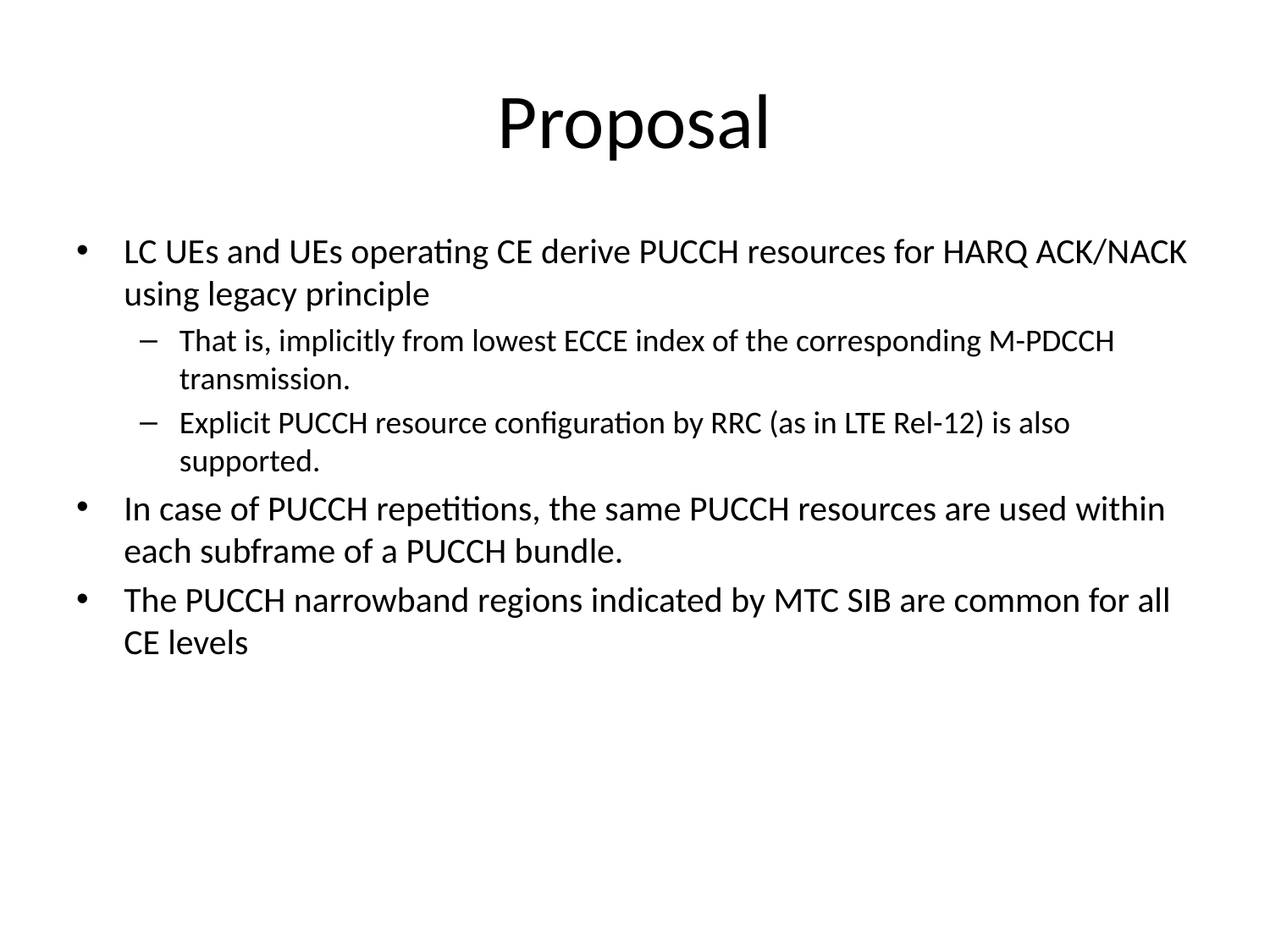

# Proposal
LC UEs and UEs operating CE derive PUCCH resources for HARQ ACK/NACK using legacy principle
That is, implicitly from lowest ECCE index of the corresponding M-PDCCH transmission.
Explicit PUCCH resource configuration by RRC (as in LTE Rel-12) is also supported.
In case of PUCCH repetitions, the same PUCCH resources are used within each subframe of a PUCCH bundle.
The PUCCH narrowband regions indicated by MTC SIB are common for all CE levels